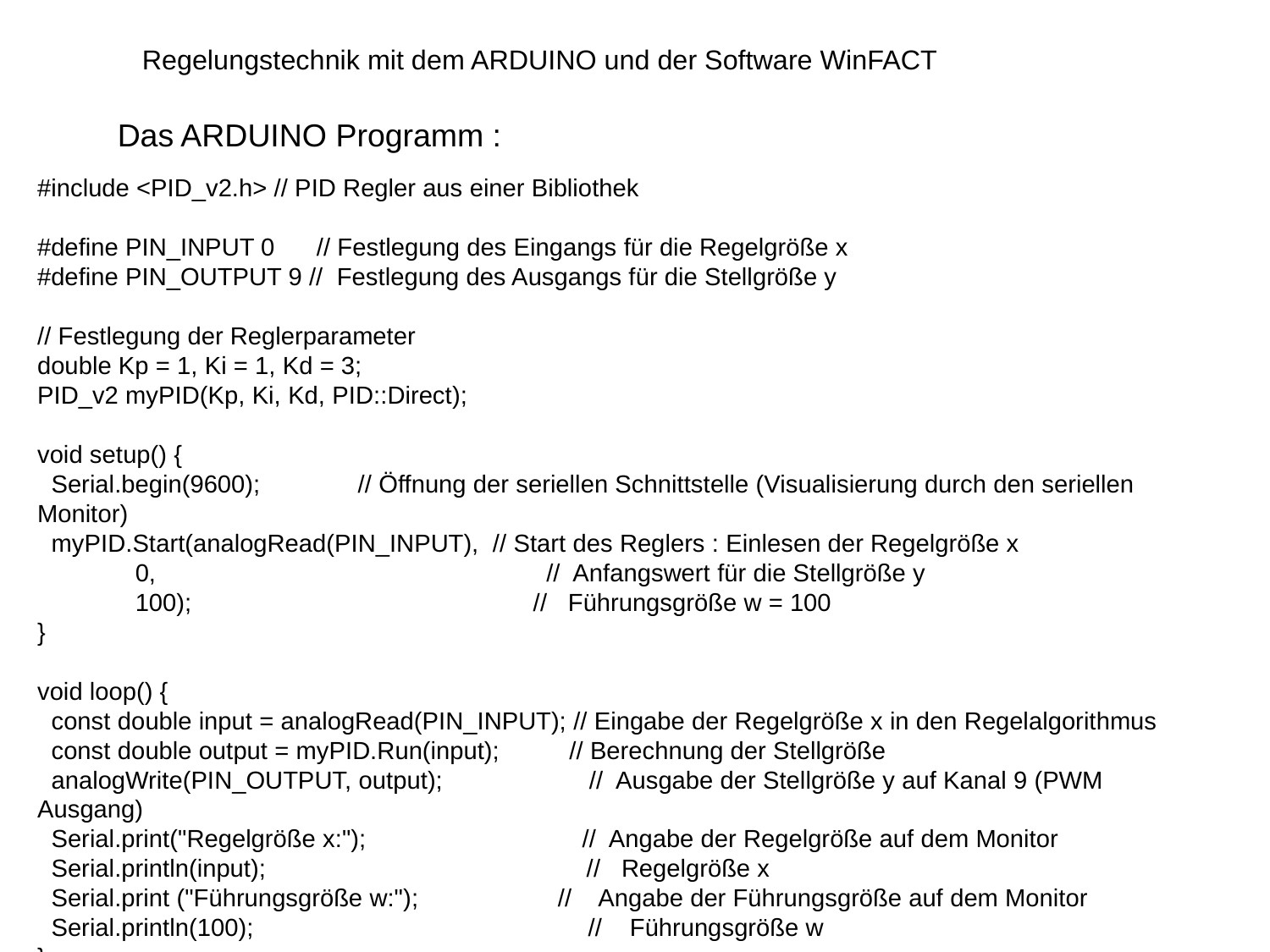

Regelungstechnik mit dem ARDUINO und der Software WinFACT
Das ARDUINO Programm :
#include <PID_v2.h> // PID Regler aus einer Bibliothek

#define PIN_INPUT 0      // Festlegung des Eingangs für die Regelgröße x
#define PIN_OUTPUT 9 //  Festlegung des Ausgangs für die Stellgröße y

// Festlegung der Reglerparameter
double Kp = 1, Ki = 1, Kd = 3;
PID_v2 myPID(Kp, Ki, Kd, PID::Direct);

void setup() {
  Serial.begin(9600);              // Öffnung der seriellen Schnittstelle (Visualisierung durch den seriellen Monitor)
  myPID.Start(analogRead(PIN_INPUT),  // Start des Reglers : Einlesen der Regelgröße x
              0,                                                        //  Anfangswert für die Stellgröße y
              100);                                                 //   Führungsgröße w = 100
}

void loop() {
  const double input = analogRead(PIN_INPUT); // Eingabe der Regelgröße x in den Regelalgorithmus
  const double output = myPID.Run(input);          // Berechnung der Stellgröße
  analogWrite(PIN_OUTPUT, output);                     //  Ausgabe der Stellgröße y auf Kanal 9 (PWM Ausgang)
  Serial.print("Regelgröße x:");                               //  Angabe der Regelgröße auf dem Monitor
  Serial.println(input);                                              //   Regelgröße x
  Serial.print ("Führungsgröße w:");                    //    Angabe der Führungsgröße auf dem Monitor
  Serial.println(100);                                                //    Führungsgröße w
}